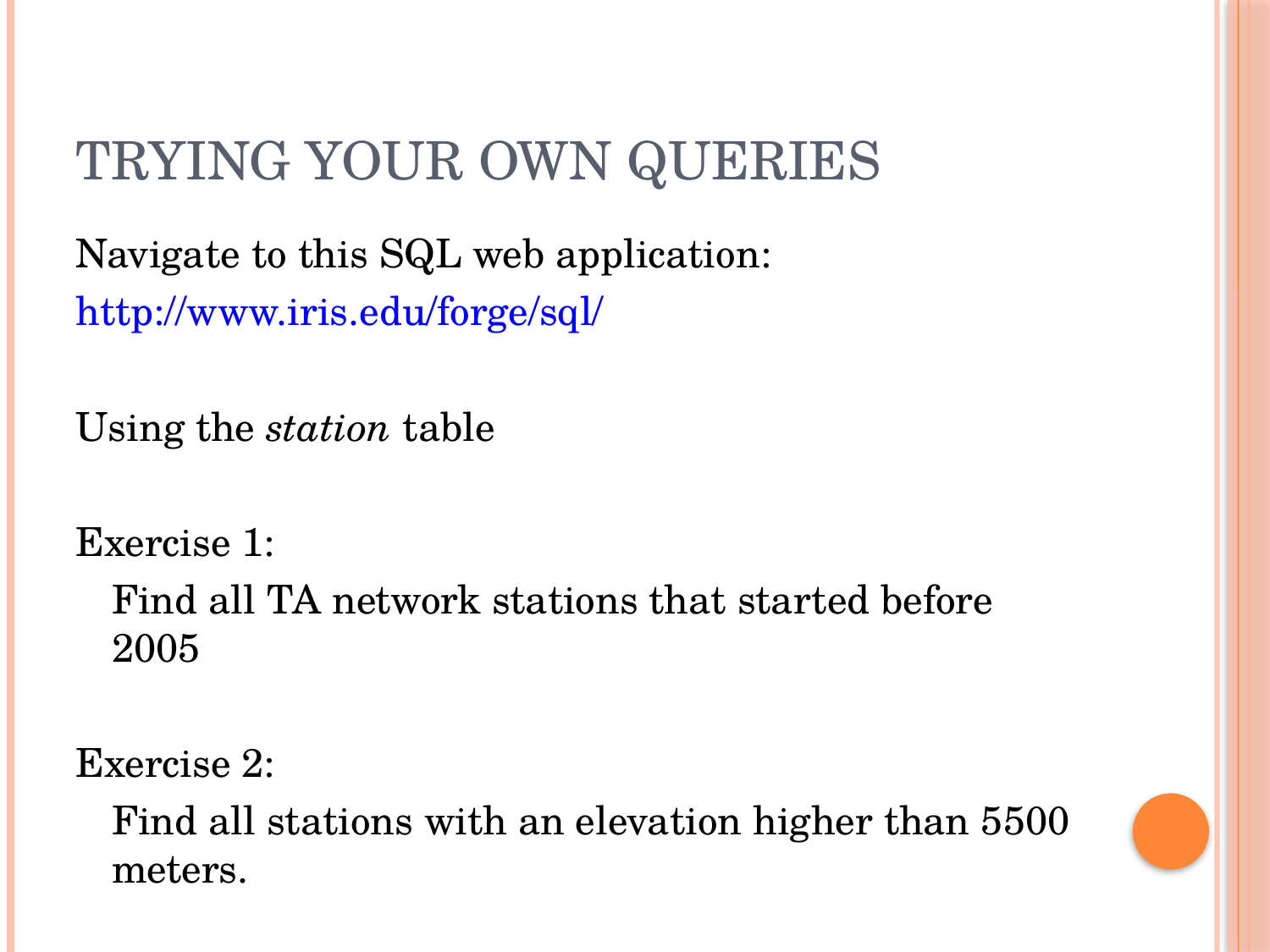

# Trying your own queries
Navigate to this SQL web application:
http://www.iris.edu/forge/sql/

Using the station table

Exercise 1:
	Find all TA network stations that started before 2005

Exercise 2:
	Find all stations with an elevation higher than 5500 meters.